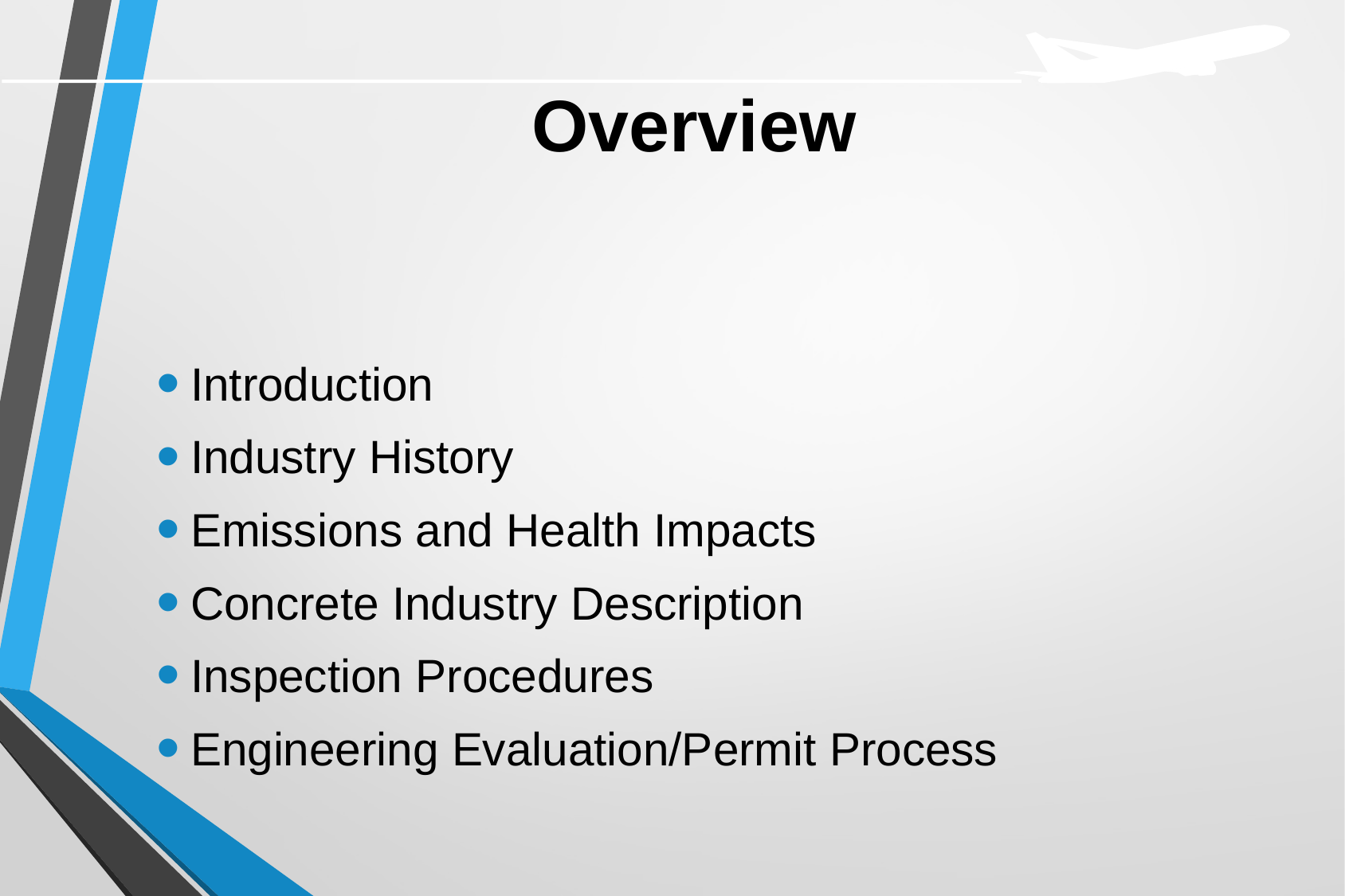

Overview
Introduction
Industry History
Emissions and Health Impacts
Concrete Industry Description
Inspection Procedures
Engineering Evaluation/Permit Process